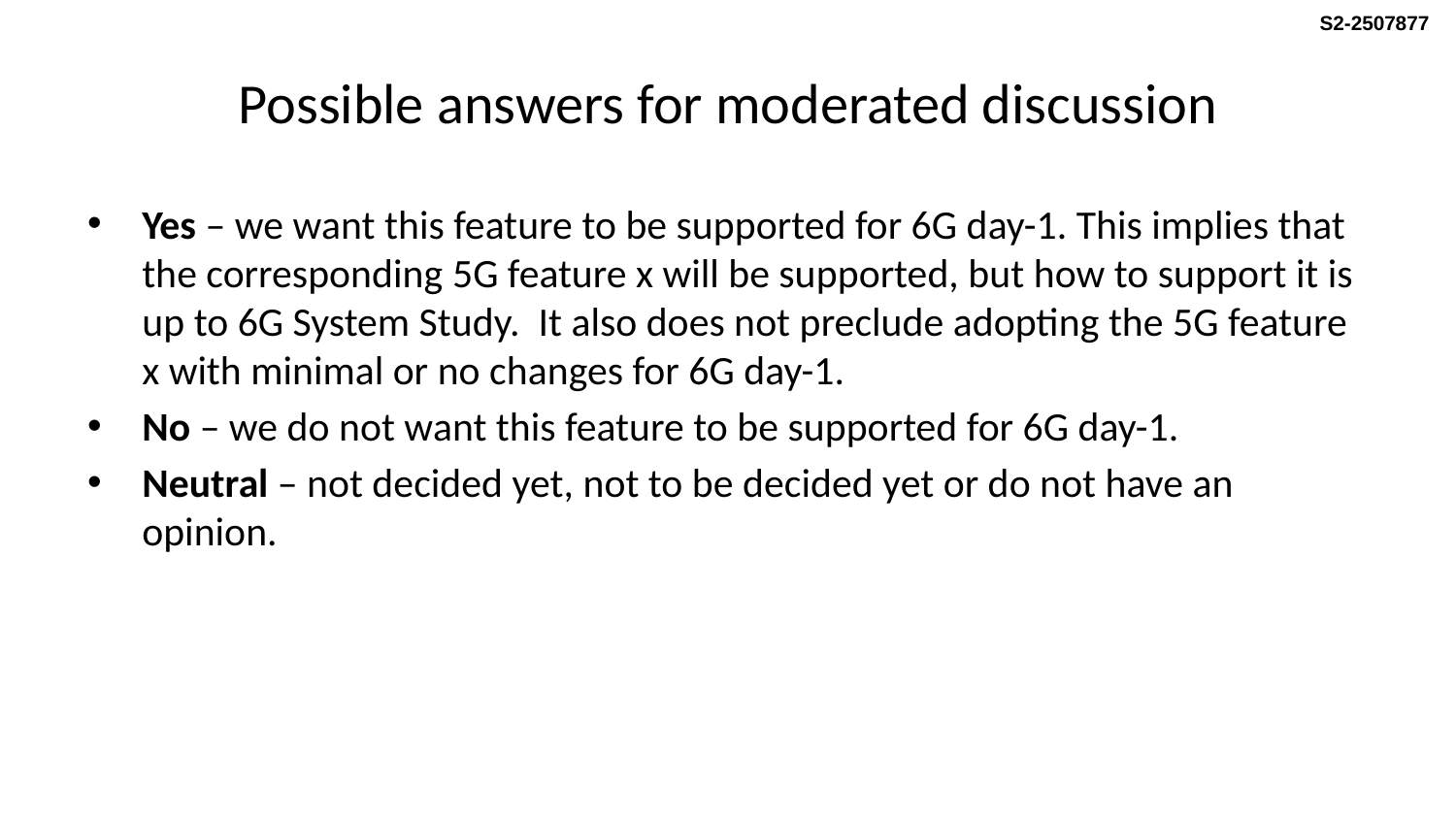

S2-2507877
# Possible answers for moderated discussion
Yes – we want this feature to be supported for 6G day-1. This implies that the corresponding 5G feature x will be supported, but how to support it is up to 6G System Study.  It also does not preclude adopting the 5G feature x with minimal or no changes for 6G day-1.
No – we do not want this feature to be supported for 6G day-1.
Neutral – not decided yet, not to be decided yet or do not have an opinion.